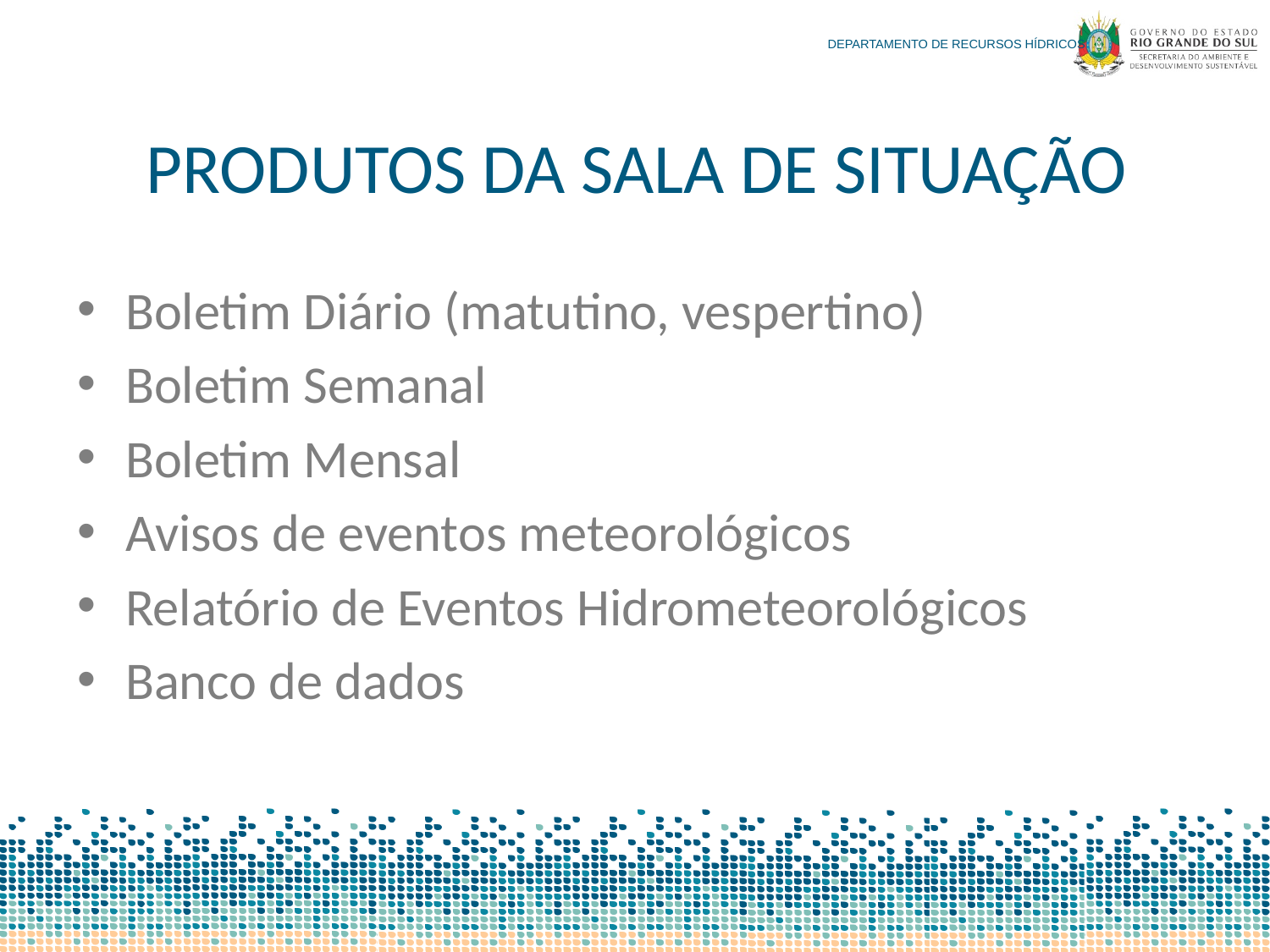

# PRODUTOS DA SALA DE SITUAÇÃO
Boletim Diário (matutino, vespertino)
Boletim Semanal
Boletim Mensal
Avisos de eventos meteorológicos
Relatório de Eventos Hidrometeorológicos
Banco de dados